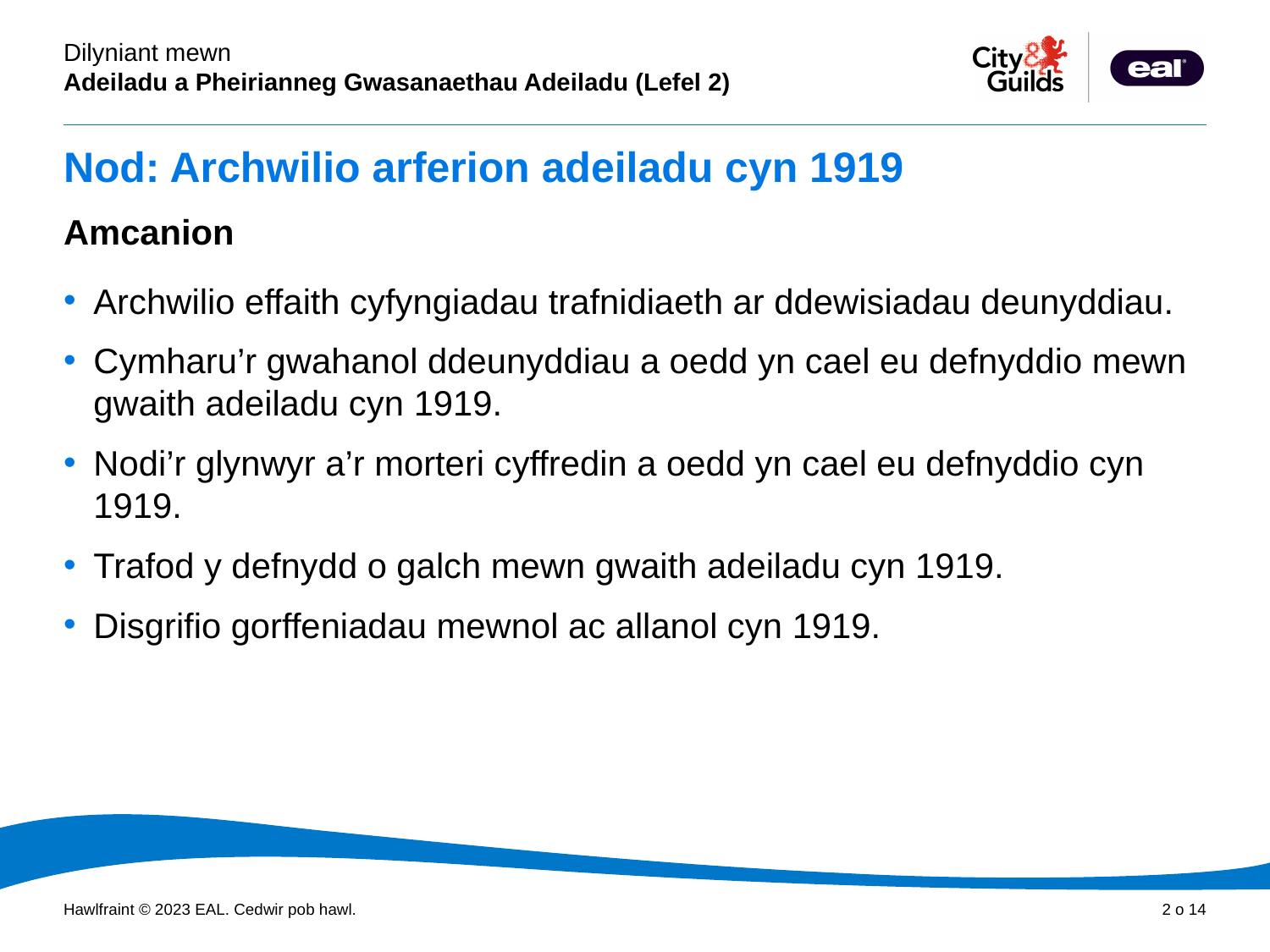

Nod: Archwilio arferion adeiladu cyn 1919
Amcanion
Archwilio effaith cyfyngiadau trafnidiaeth ar ddewisiadau deunyddiau.
Cymharu’r gwahanol ddeunyddiau a oedd yn cael eu defnyddio mewn gwaith adeiladu cyn 1919.
Nodi’r glynwyr a’r morteri cyffredin a oedd yn cael eu defnyddio cyn 1919.
Trafod y defnydd o galch mewn gwaith adeiladu cyn 1919.
Disgrifio gorffeniadau mewnol ac allanol cyn 1919.